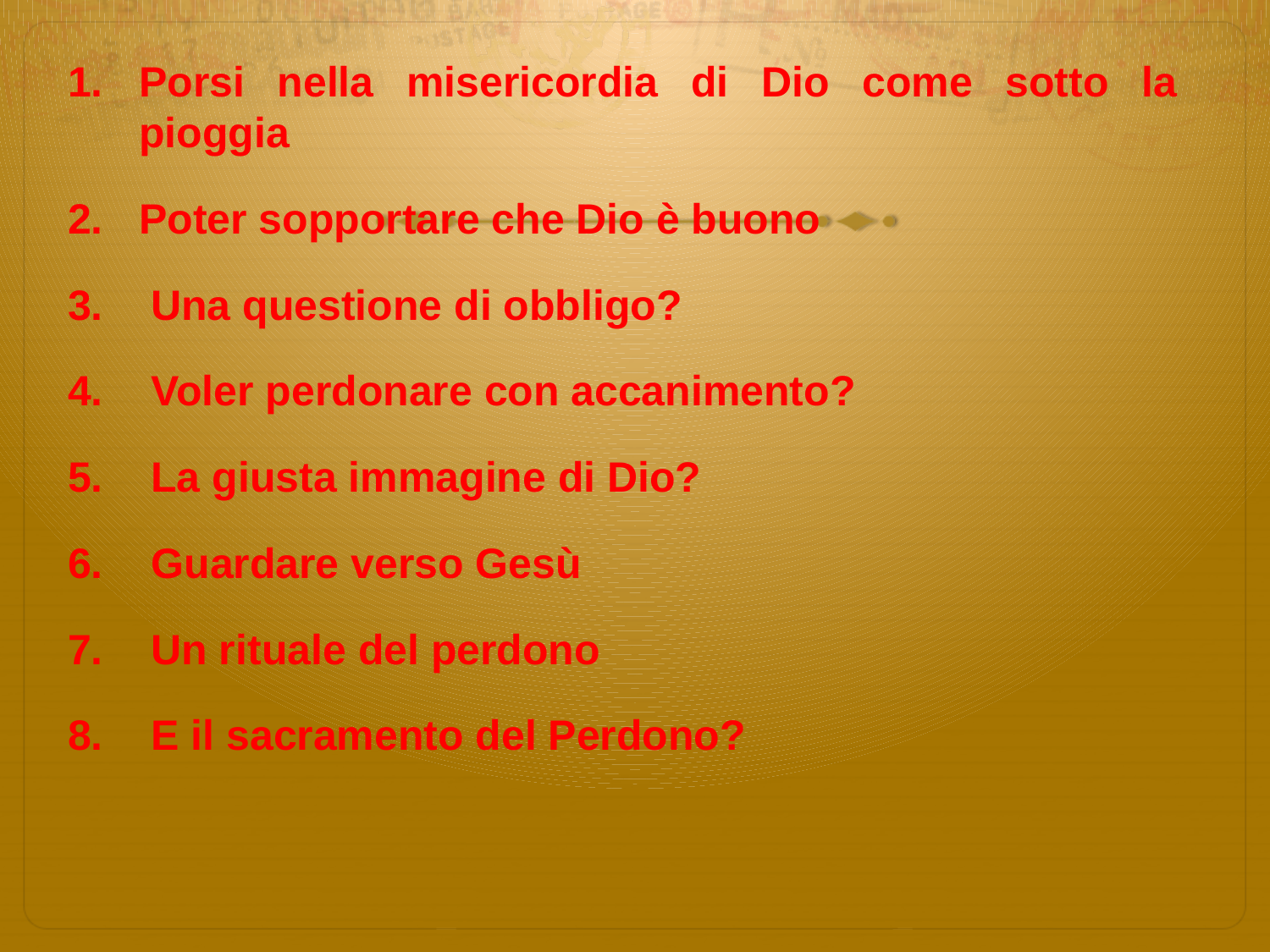

Porsi nella misericordia di Dio come sotto la pioggia
Poter sopportare che Dio è buono
 Una questione di obbligo?
 Voler perdonare con accanimento?
 La giusta immagine di Dio?
 Guardare verso Gesù
 Un rituale del perdono
 E il sacramento del Perdono?